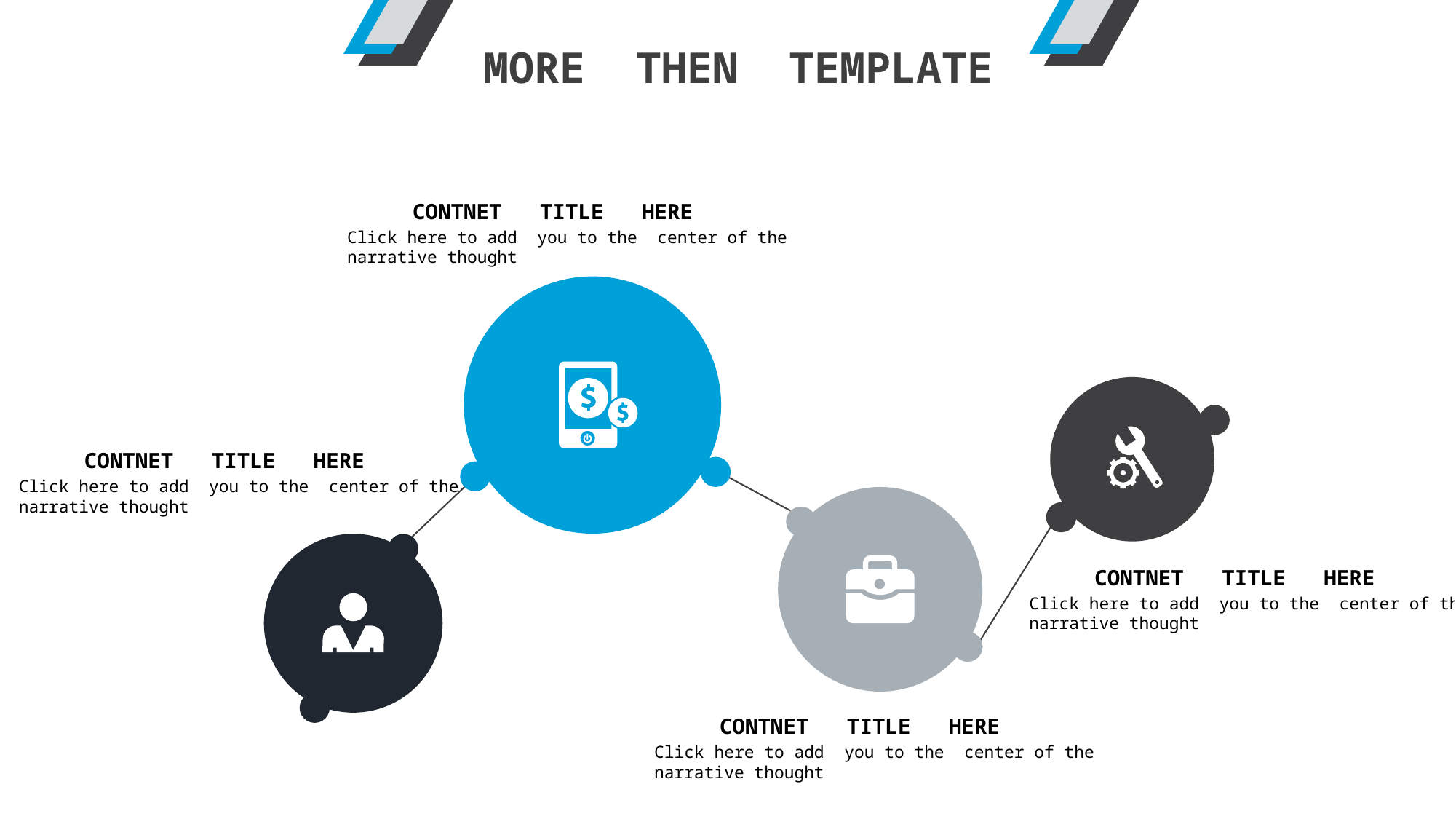

MORE  THEN  TEMPLATE
   CONTNET   TITLE   HERE
Click here to add  you to the  center of the
narrative thought

   CONTNET   TITLE   HERE
Click here to add  you to the  center of the
narrative thought

   CONTNET   TITLE   HERE
Click here to add  you to the  center of the
narrative thought

   CONTNET   TITLE   HERE
Click here to add  you to the  center of the
narrative thought